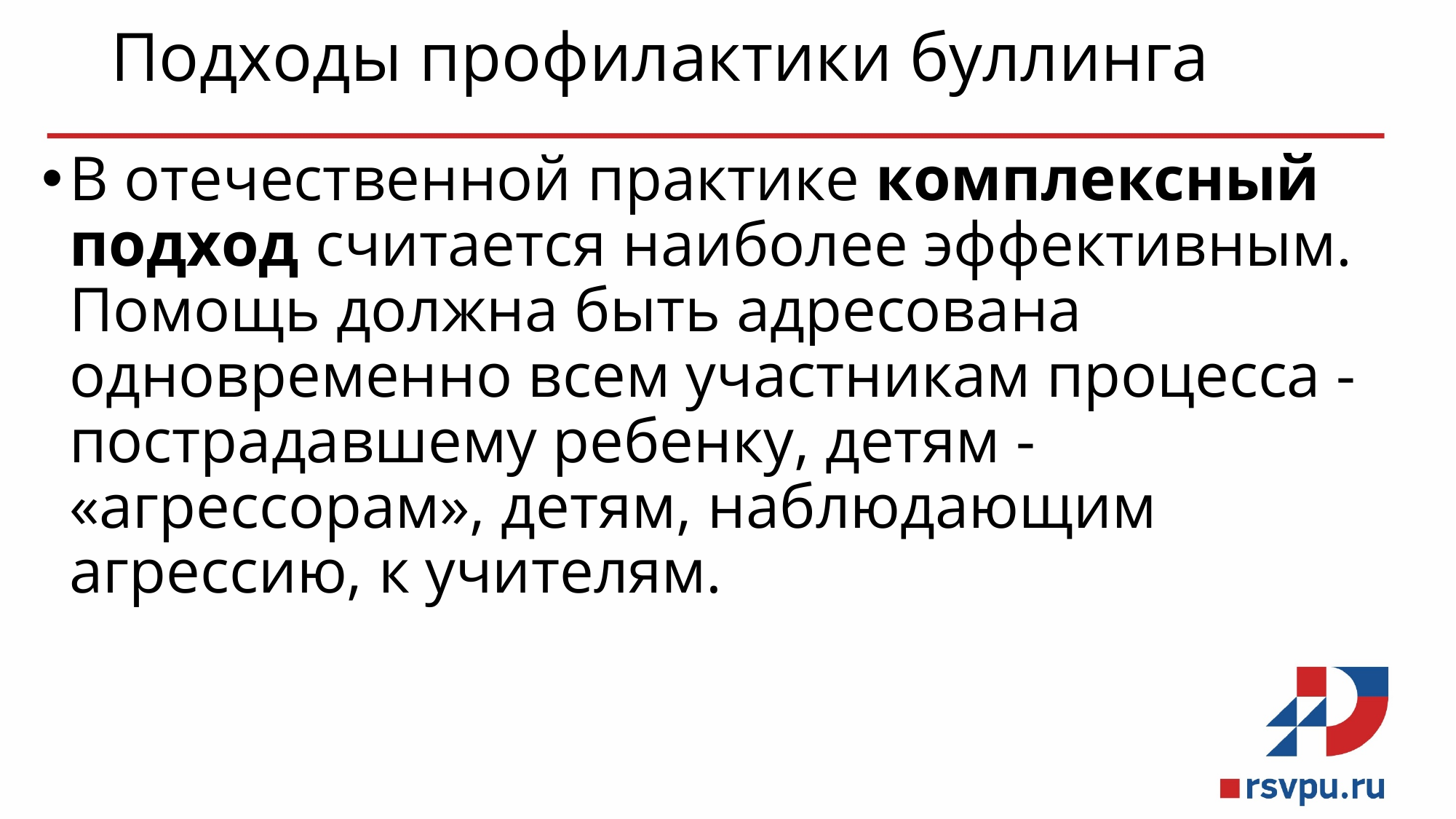

# Подходы профилактики буллинга
В отечественной практике комплексный подход считается наиболее эффективным. Помощь должна быть адресована ​​одновременно всем участникам процесса - пострадавшему ребенку, детям - «агрессорам», детям, наблюдающим агрессию, к учителям.